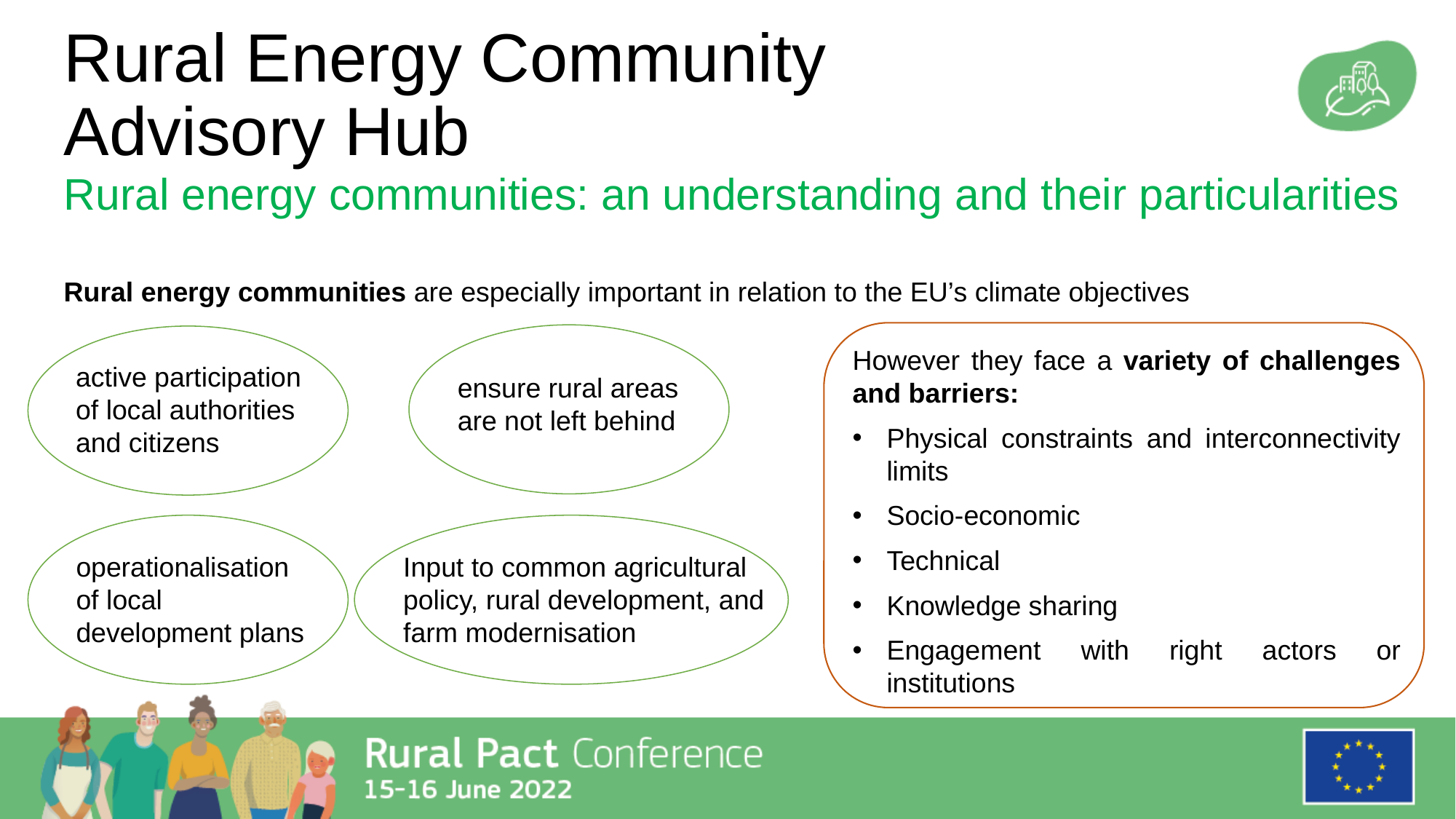

# Rural Energy Community Advisory Hub
Rural energy communities: an understanding and their particularities
Rural energy communities are especially important in relation to the EU’s climate objectives

ensure rural areas are not left behind

active participation of local authorities and citizens
However they face a variety of challenges and barriers:
Physical constraints and interconnectivity limits
Socio-economic
Technical
Knowledge sharing
Engagement with right actors or institutions

operationalisation of local development plans

Input to common agricultural policy, rural development, and farm modernisation